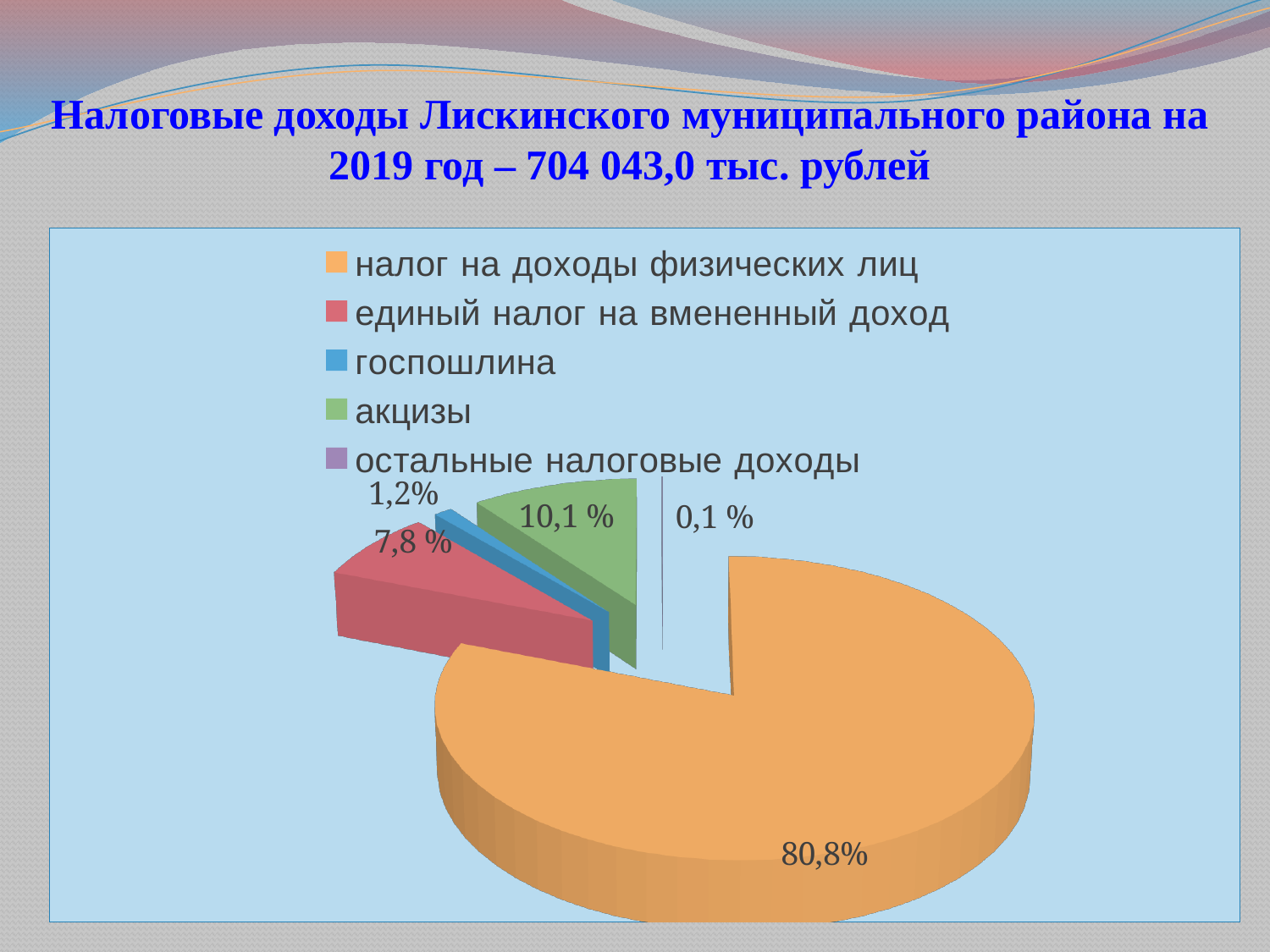

# Налоговые доходы Лискинского муниципального района на 2019 год – 704 043,0 тыс. рублей

[unsupported chart]